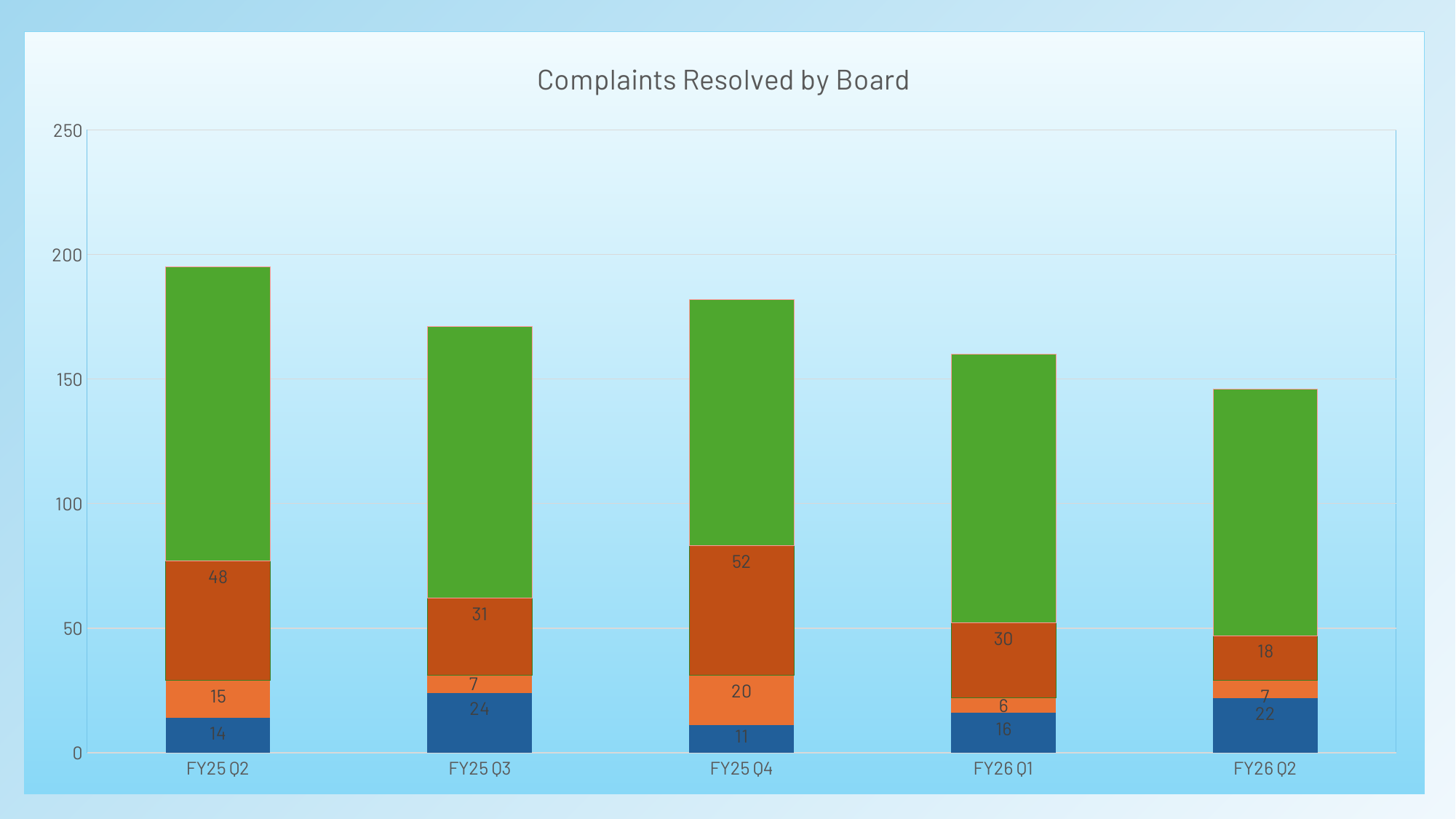

### Chart: Complaints Resolved by Board

| Category | PSY-Resolved | MFT-Resolved | SW-Resolved | LPC-Resolved |
|---|---|---|---|---|
| FY25 Q2 | 14.0 | 15.0 | 48.0 | 118.0 |
| FY25 Q3 | 24.0 | 7.0 | 31.0 | 109.0 |
| FY25 Q4 | 11.0 | 20.0 | 52.0 | 99.0 |
| FY26 Q1 | 16.0 | 6.0 | 30.0 | 108.0 |
| FY26 Q2 | 22.0 | 7.0 | 18.0 | 99.0 |